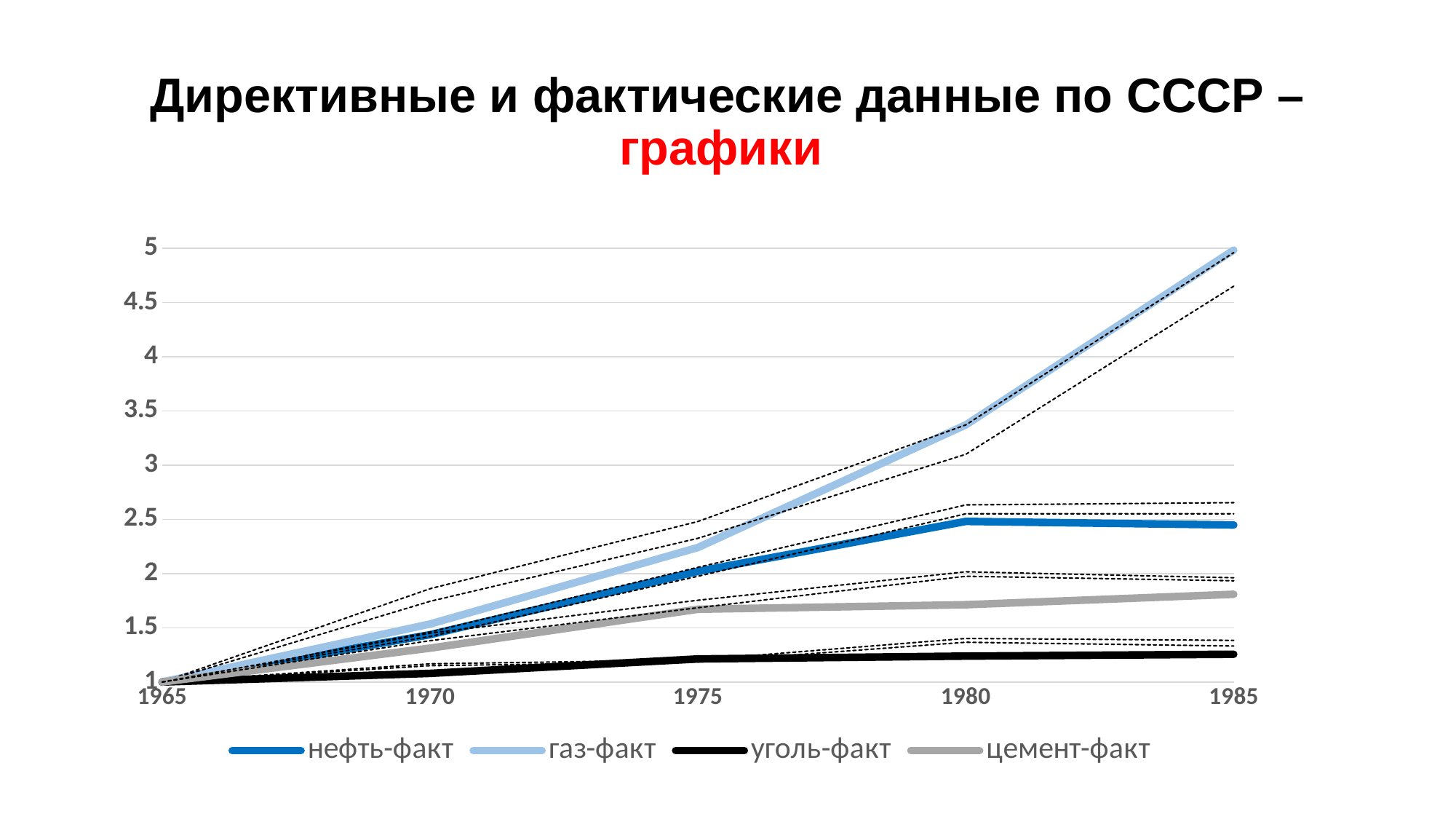

# Директивные и фактические данные по СССР – графики

### Chart

| Category | нефть-факт | нефть-мин | нефть-макс | газ-факт | газ-мин | газ-макс | уголь-факт | уголь-мин | уголь-макс | цемент-факт | цемент-мин | цемент-макс |
|---|---|---|---|---|---|---|---|---|---|---|---|---|
| 1965 | 1.0 | 1.0 | 1.0 | 1.0 | 1.0 | 1.0 | 1.0 | 1.0 | 1.0 | 1.0 | 1.0 | 1.0 |
| 1970 | 1.4362139917695473 | 1.4197530864197532 | 1.4609053497942386 | 1.5348837209302326 | 1.744186046511628 | 1.8604651162790697 | 1.0795847750865053 | 1.1505190311418685 | 1.1678200692041523 | 1.3121546961325965 | 1.3812154696132595 | 1.4502762430939224 |
| 1975 | 2.0205761316872426 | 1.9753086419753085 | 2.05761316872428 | 2.24031007751938 | 2.3255813953488373 | 2.4806201550387597 | 1.21280276816609 | 1.185121107266436 | 1.2041522491349481 | 1.671270718232044 | 1.6850828729281766 | 1.7541436464088396 |
| 1980 | 2.4814814814814814 | 2.551440329218107 | 2.633744855967078 | 3.372093023255814 | 3.10077519379845 | 3.372093023255814 | 1.2387543252595157 | 1.3667820069204153 | 1.4013840830449826 | 1.7127071823204418 | 1.9751381215469612 | 2.0165745856353587 |
| 1985 | 2.448558024691358 | 2.551440329218107 | 2.654320987654321 | 4.984496124031008 | 4.651162790697675 | 4.961240310077519 | 1.2560553633217992 | 1.3321799307958477 | 1.3840830449826989 | 1.8093301104972372 | 1.9337016574585635 | 1.9613259668508285 |